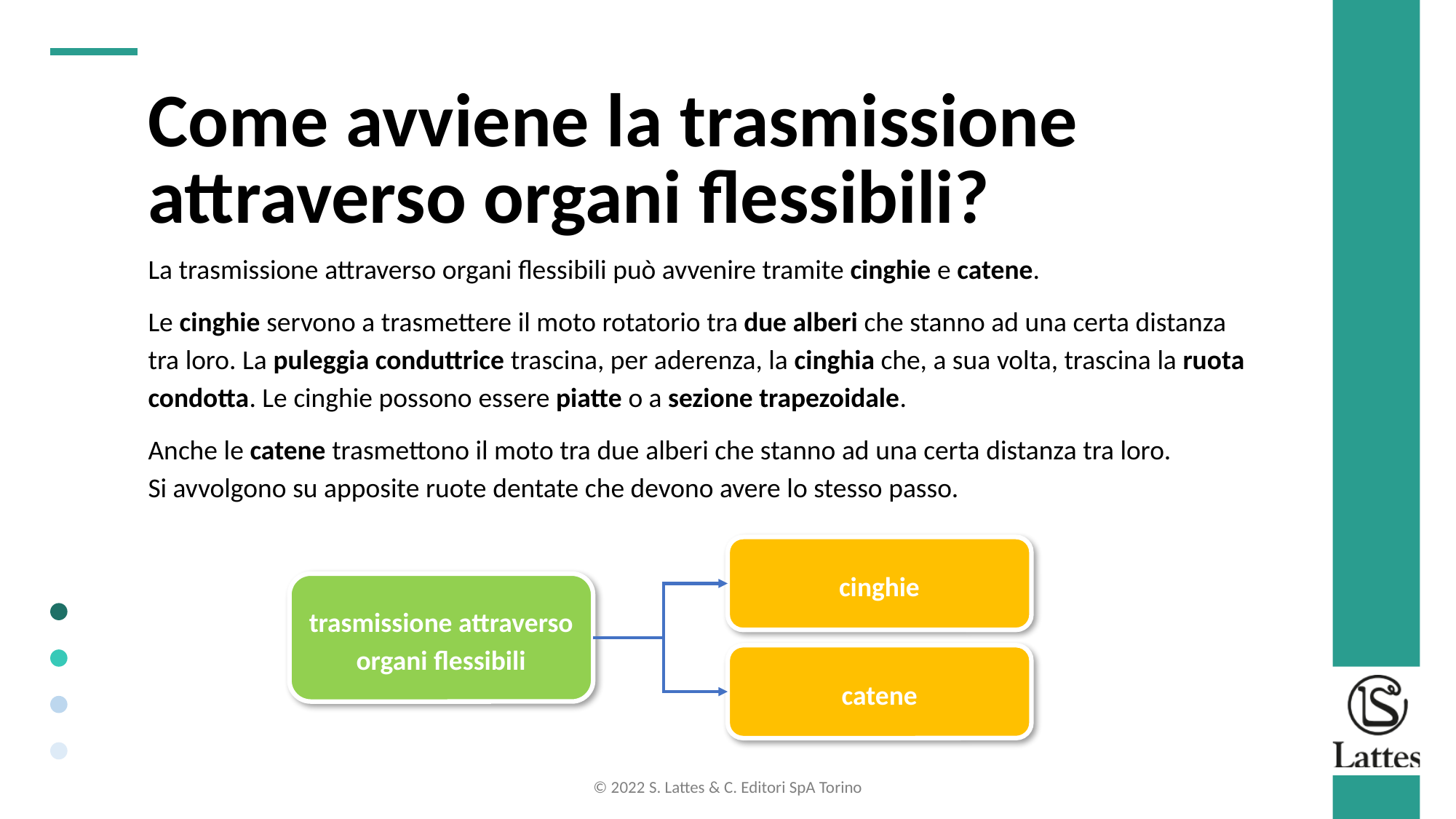

Come avviene la trasmissione attraverso organi flessibili?
La trasmissione attraverso organi flessibili può avvenire tramite cinghie e catene.
Le cinghie servono a trasmettere il moto rotatorio tra due alberi che stanno ad una certa distanza tra loro. La puleggia conduttrice trascina, per aderenza, la cinghia che, a sua volta, trascina la ruota condotta. Le cinghie possono essere piatte o a sezione trapezoidale.
Anche le catene trasmettono il moto tra due alberi che stanno ad una certa distanza tra loro.
Si avvolgono su apposite ruote dentate che devono avere lo stesso passo.
cinghie
trasmissione attraverso organi flessibili
catene